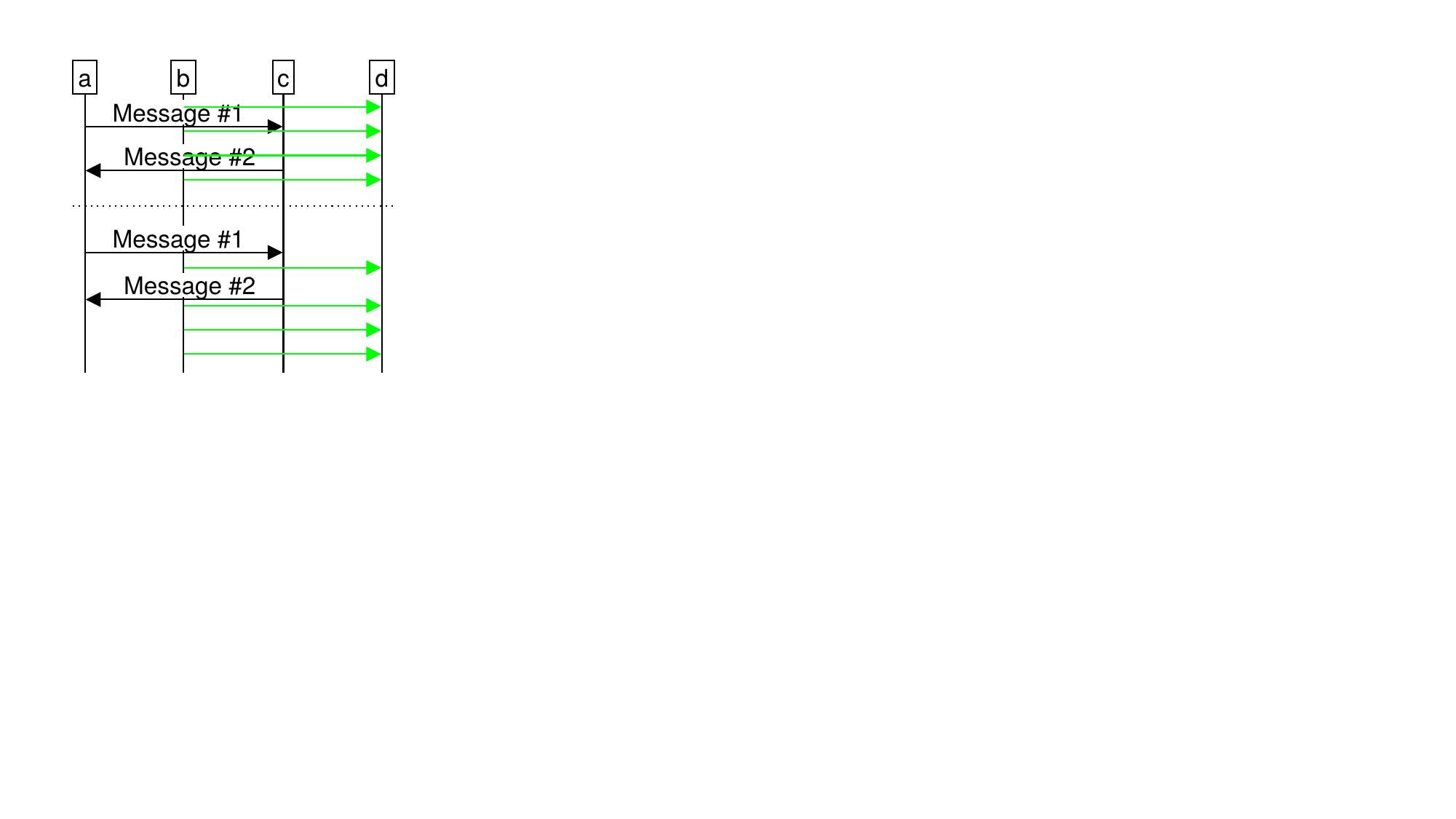

a
b
c
d
Message #1
Message #2
Message #1
Message #2